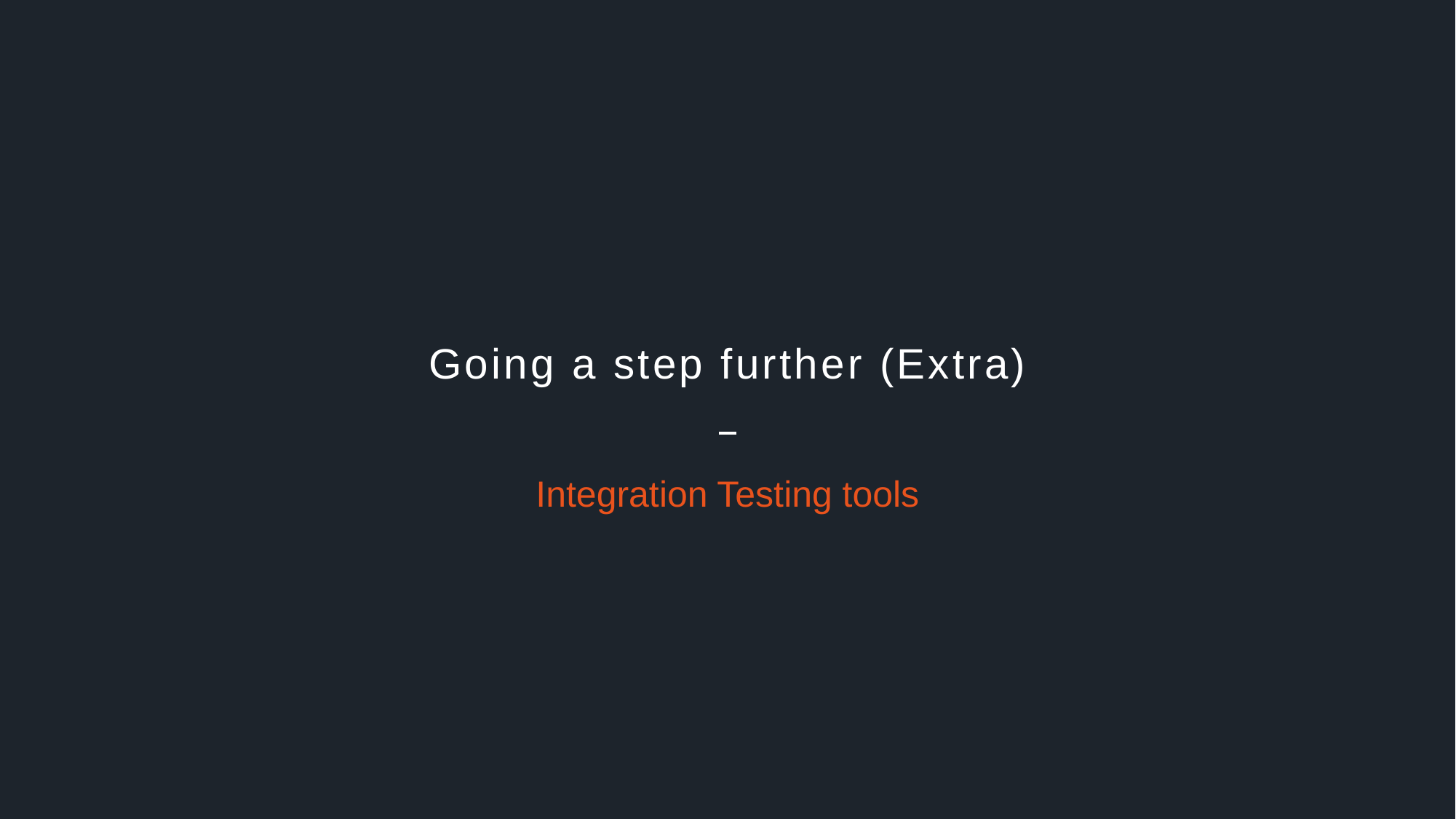

# Going a step further (Extra)
Integration Testing tools